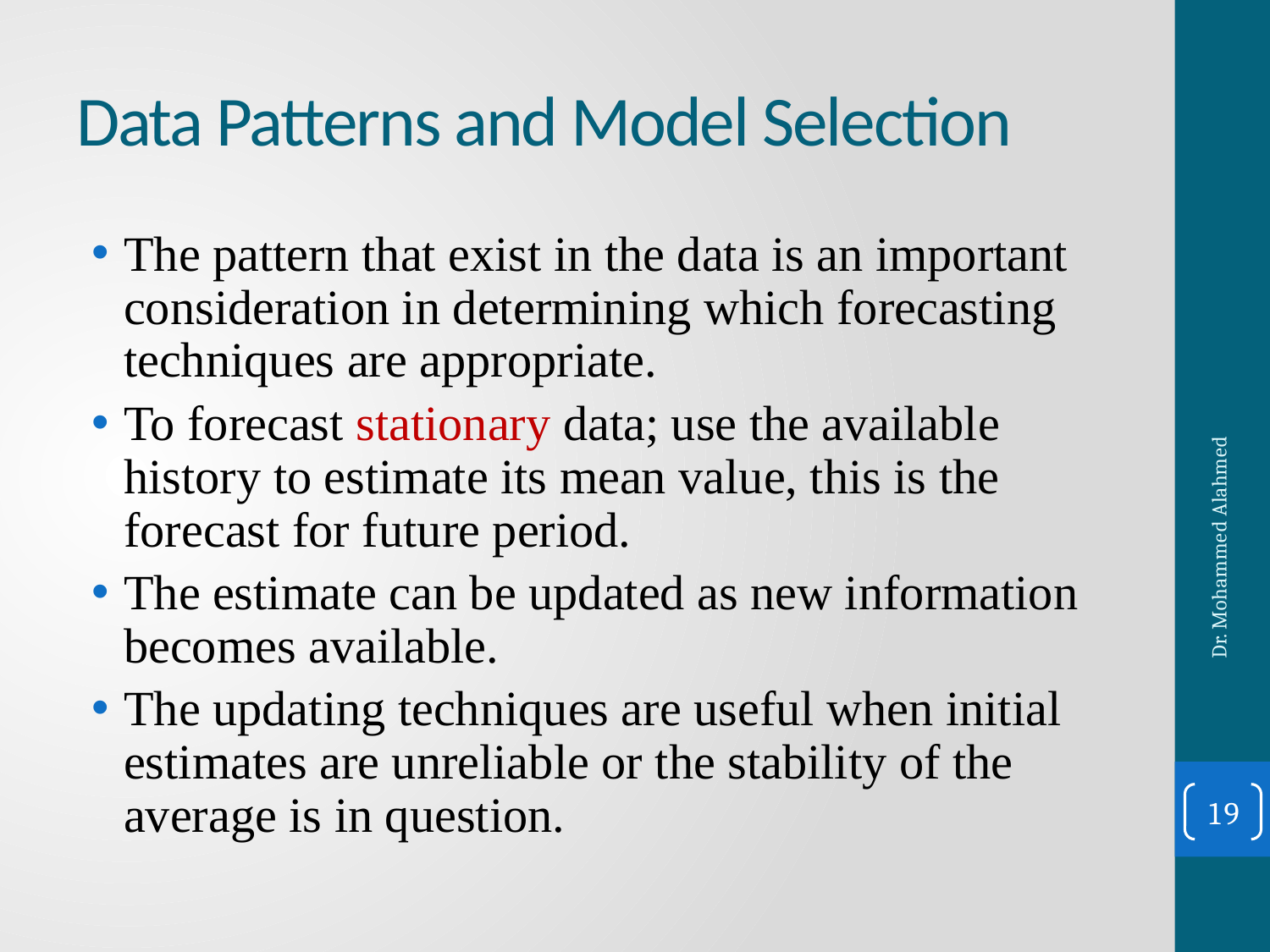

# Data Patterns and Model Selection
The pattern that exist in the data is an important consideration in determining which forecasting techniques are appropriate.
To forecast stationary data; use the available history to estimate its mean value, this is the forecast for future period.
The estimate can be updated as new information becomes available.
The updating techniques are useful when initial estimates are unreliable or the stability of the average is in question.

Dr. Mohammed Alahmed
19